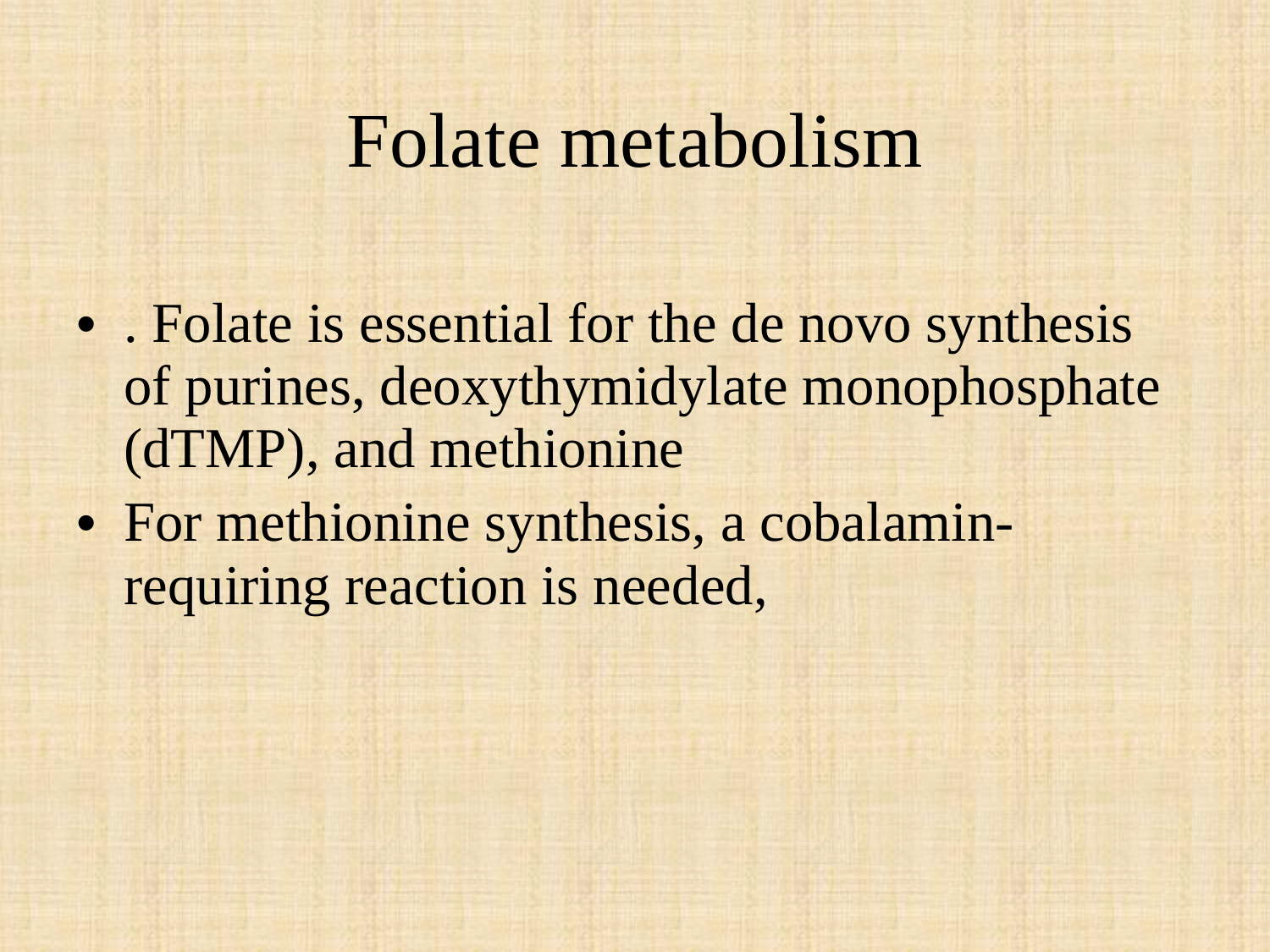

# Folate metabolism
. Folate is essential for the de novo synthesis of purines, deoxythymidylate monophosphate (dTMP), and methionine
For methionine synthesis, a cobalamin-requiring reaction is needed,